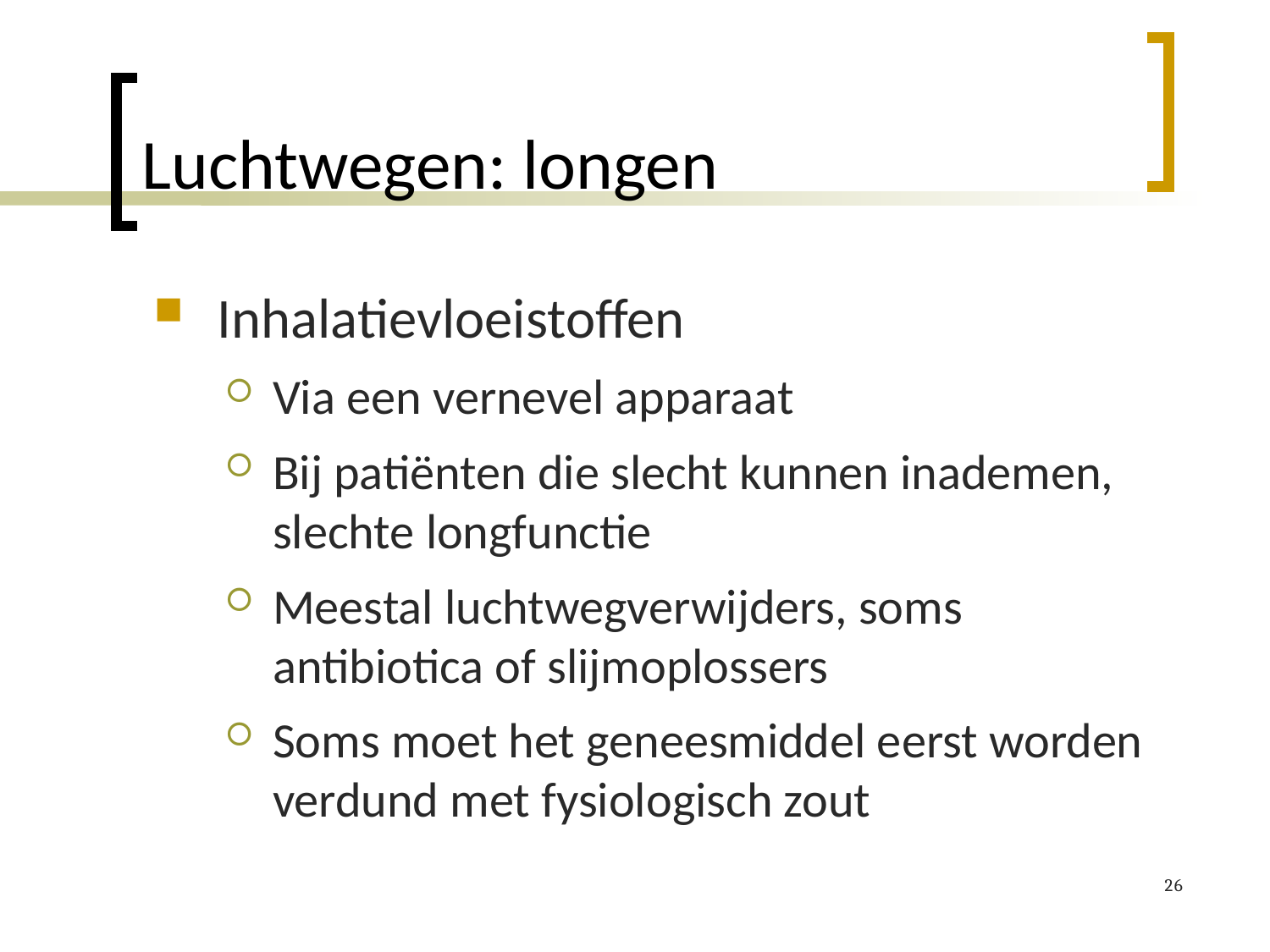

# Luchtwegen: longen
Inhalatievloeistoffen
Via een vernevel apparaat
Bij patiënten die slecht kunnen inademen, slechte longfunctie
Meestal luchtwegverwijders, soms antibiotica of slijmoplossers
Soms moet het geneesmiddel eerst worden verdund met fysiologisch zout

26